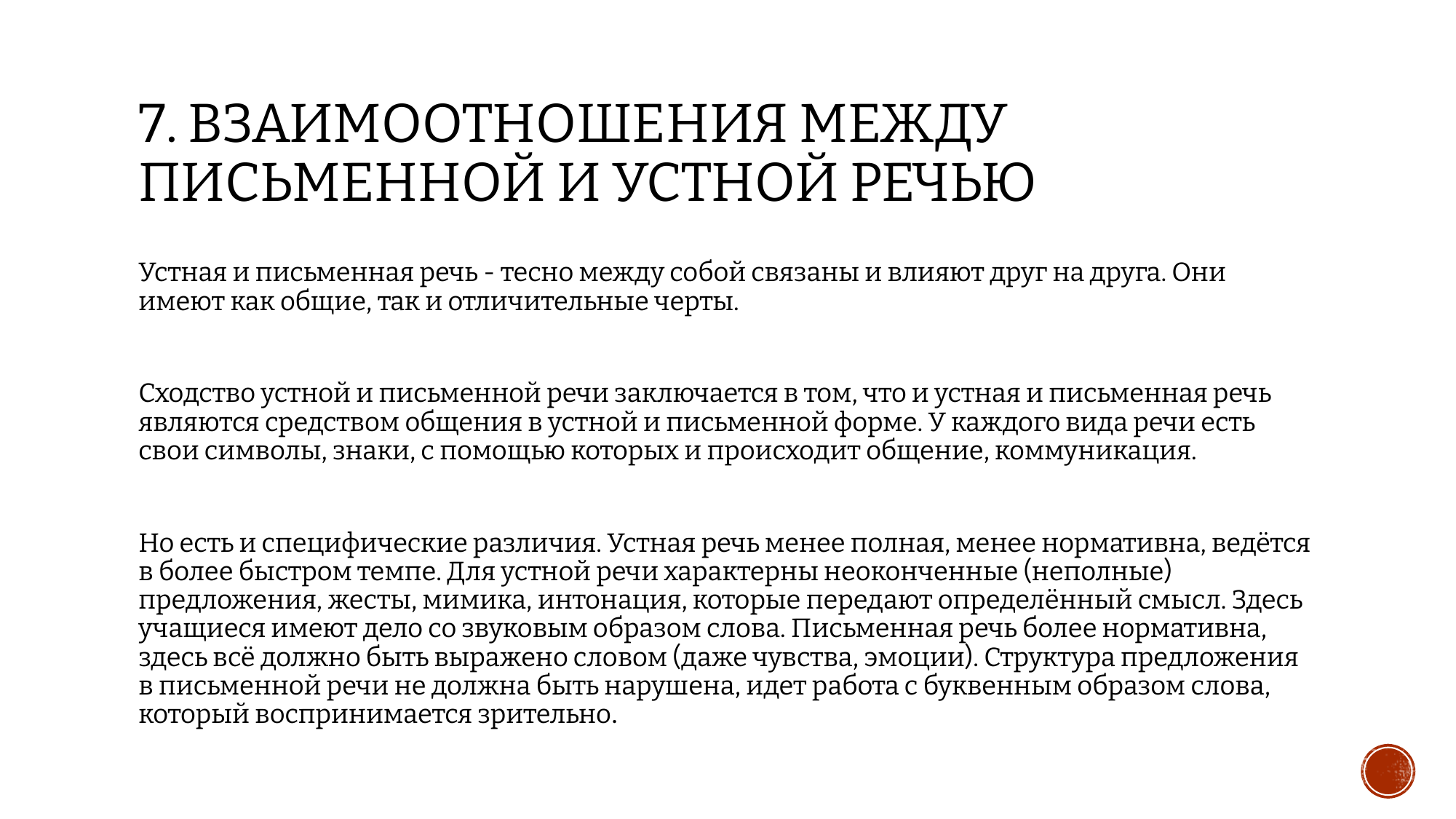

# 7. Взаимоотношения между письменной и устной речью
Устная и письменная речь - тесно между собой связаны и влияют друг на друга. Они имеют как общие, так и отличительные черты.

Сходство устной и письменной речи заключается в том, что и устная и письменная речь являются средством общения в устной и письменной форме. У каждого вида речи есть свои символы, знаки, с помощью которых и происходит общение, коммуникация.

Но есть и специфические различия. Устная речь менее полная, менее нормативна, ведётся в более быстром темпе. Для устной речи характерны неоконченные (неполные) предложения, жесты, мимика, интонация, которые передают определённый смысл. Здесь учащиеся имеют дело со звуковым образом слова. Письменная речь более нормативна, здесь всё должно быть выражено словом (даже чувства, эмоции). Структура предложения в письменной речи не должна быть нарушена, идет работа с буквенным образом слова, который воспринимается зрительно.